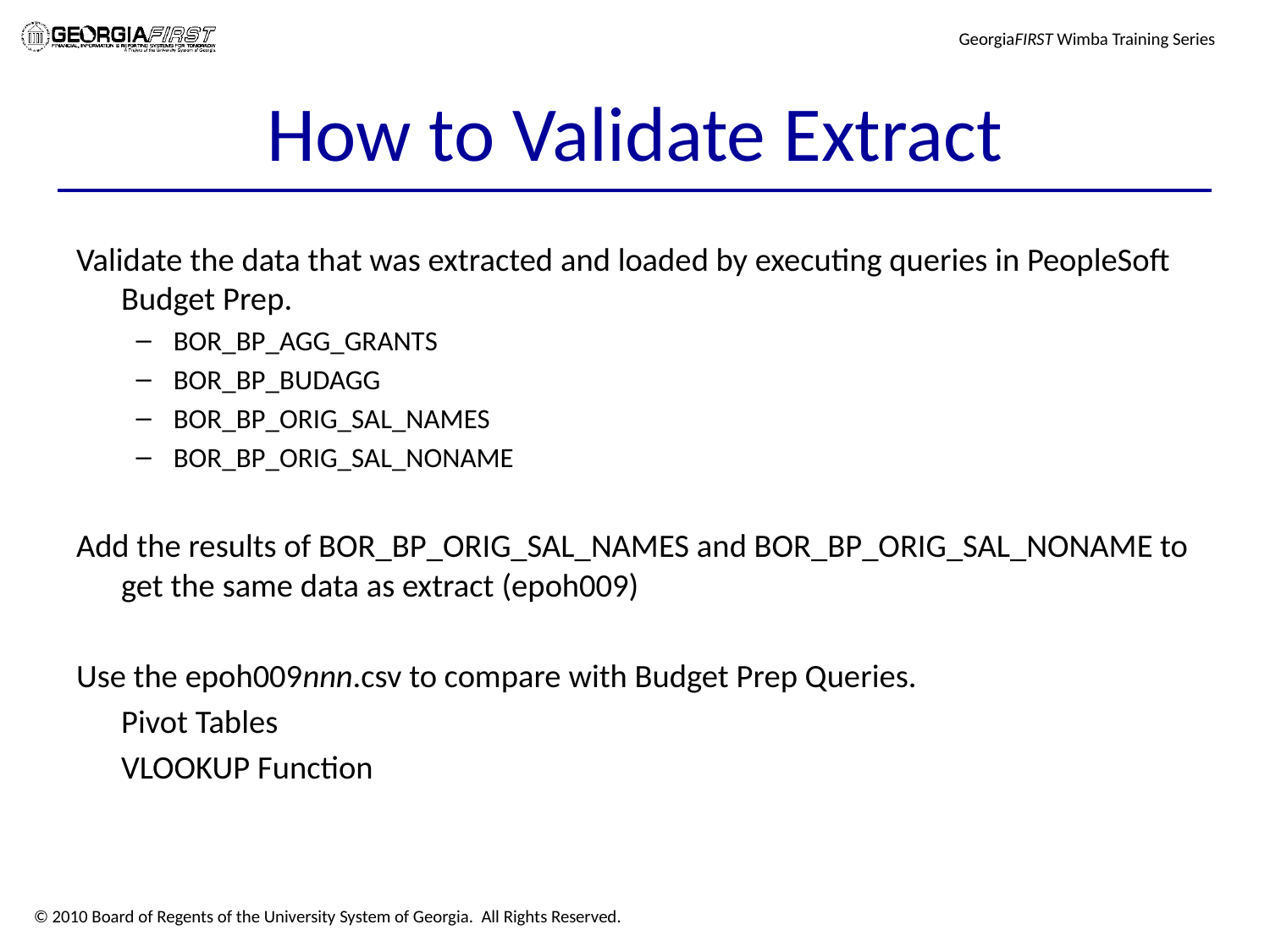

# How to Validate Extract
Validate the data that was extracted and loaded by executing queries in PeopleSoft Budget Prep.
BOR_BP_AGG_GRANTS
BOR_BP_BUDAGG
BOR_BP_ORIG_SAL_NAMES
BOR_BP_ORIG_SAL_NONAME

Add the results of BOR_BP_ORIG_SAL_NAMES and BOR_BP_ORIG_SAL_NONAME to get the same data as extract (epoh009)

Use the epoh009nnn.csv to compare with Budget Prep Queries.
	Pivot Tables
	VLOOKUP Function